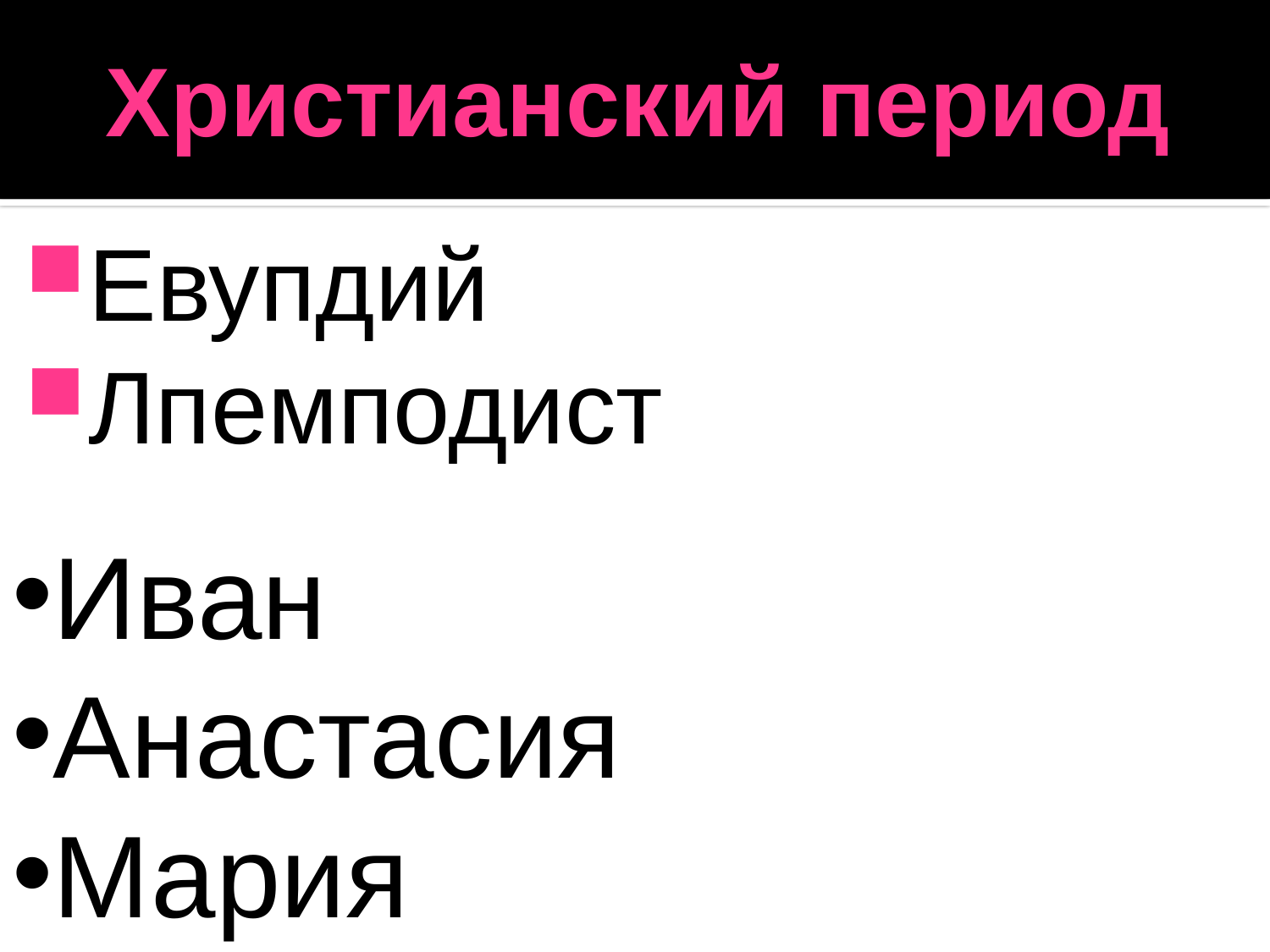

# Христианский период
Евупдий
Лпемподист

Иван
Анастасия
Мария